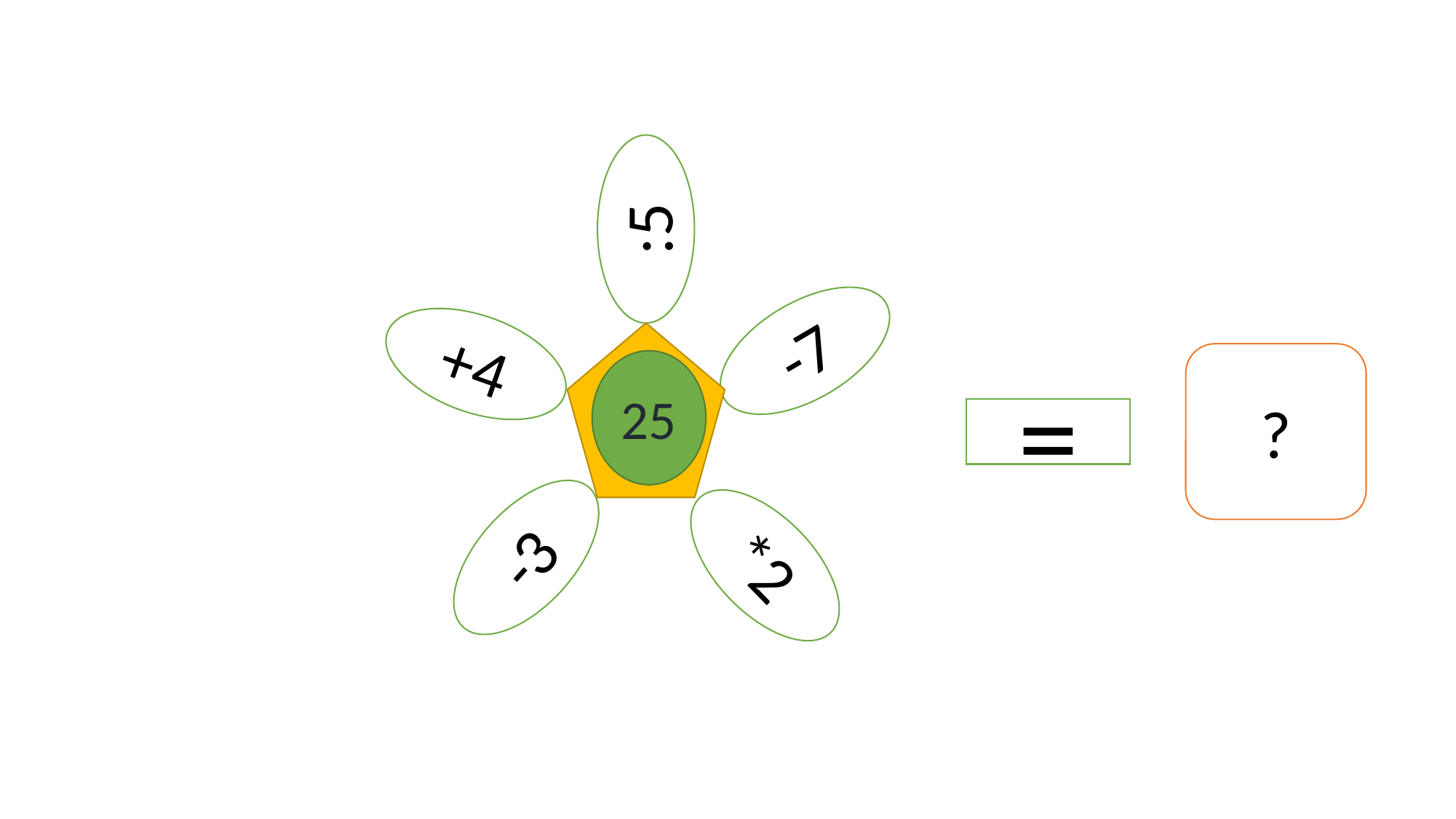

:5
-7
+4

25
-3
*2
?
=